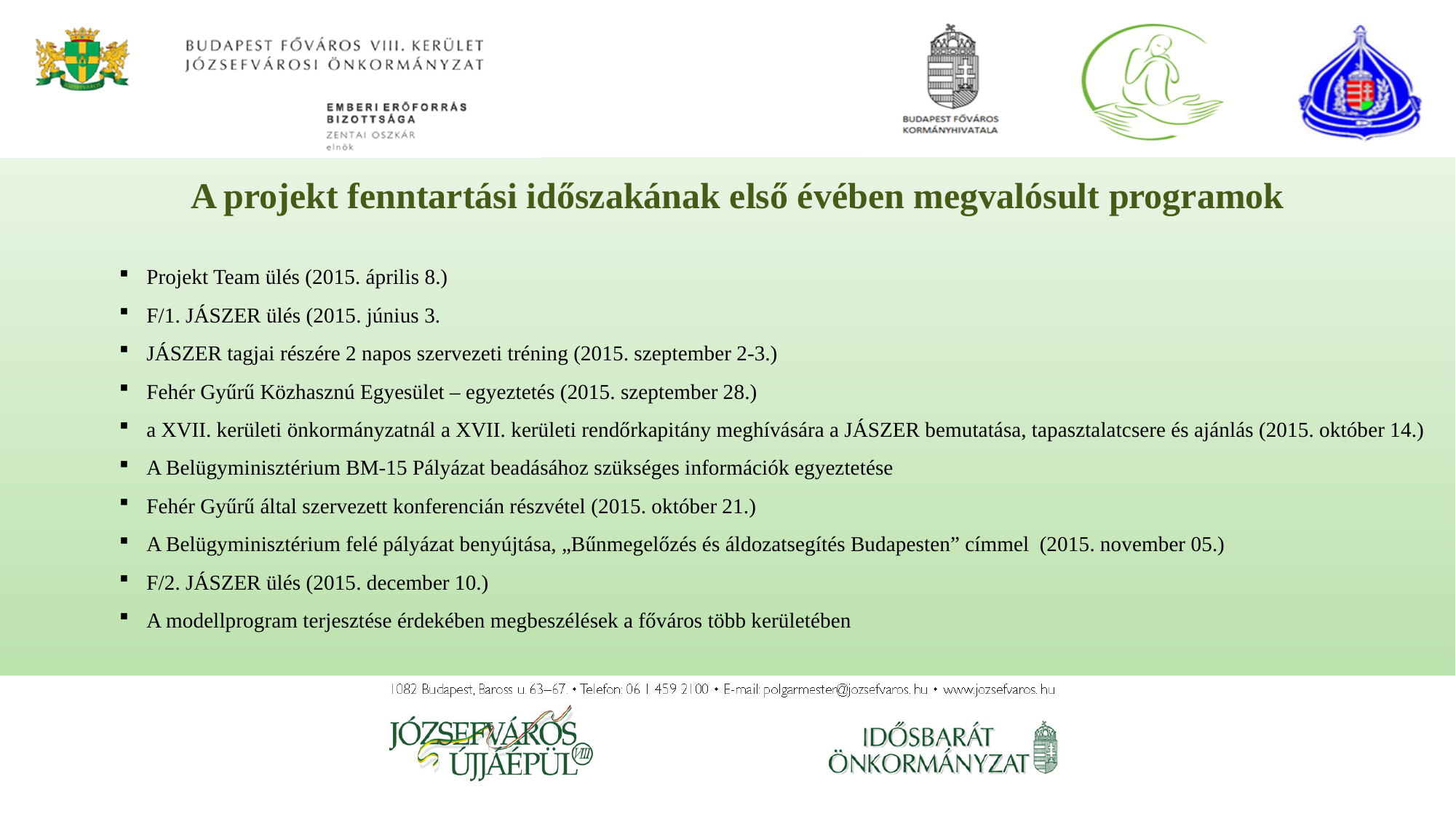

A projekt fenntartási időszakának első évében megvalósult programok
Projekt Team ülés (2015. április 8.)
F/1. JÁSZER ülés (2015. június 3.
JÁSZER tagjai részére 2 napos szervezeti tréning (2015. szeptember 2-3.)
Fehér Gyűrű Közhasznú Egyesület – egyeztetés (2015. szeptember 28.)
a XVII. kerületi önkormányzatnál a XVII. kerületi rendőrkapitány meghívására a JÁSZER bemutatása, tapasztalatcsere és ajánlás (2015. október 14.)
A Belügyminisztérium BM-15 Pályázat beadásához szükséges információk egyeztetése
Fehér Gyűrű által szervezett konferencián részvétel (2015. október 21.)
A Belügyminisztérium felé pályázat benyújtása, „Bűnmegelőzés és áldozatsegítés Budapesten” címmel  (2015. november 05.)
F/2. JÁSZER ülés (2015. december 10.)
A modellprogram terjesztése érdekében megbeszélések a főváros több kerületében